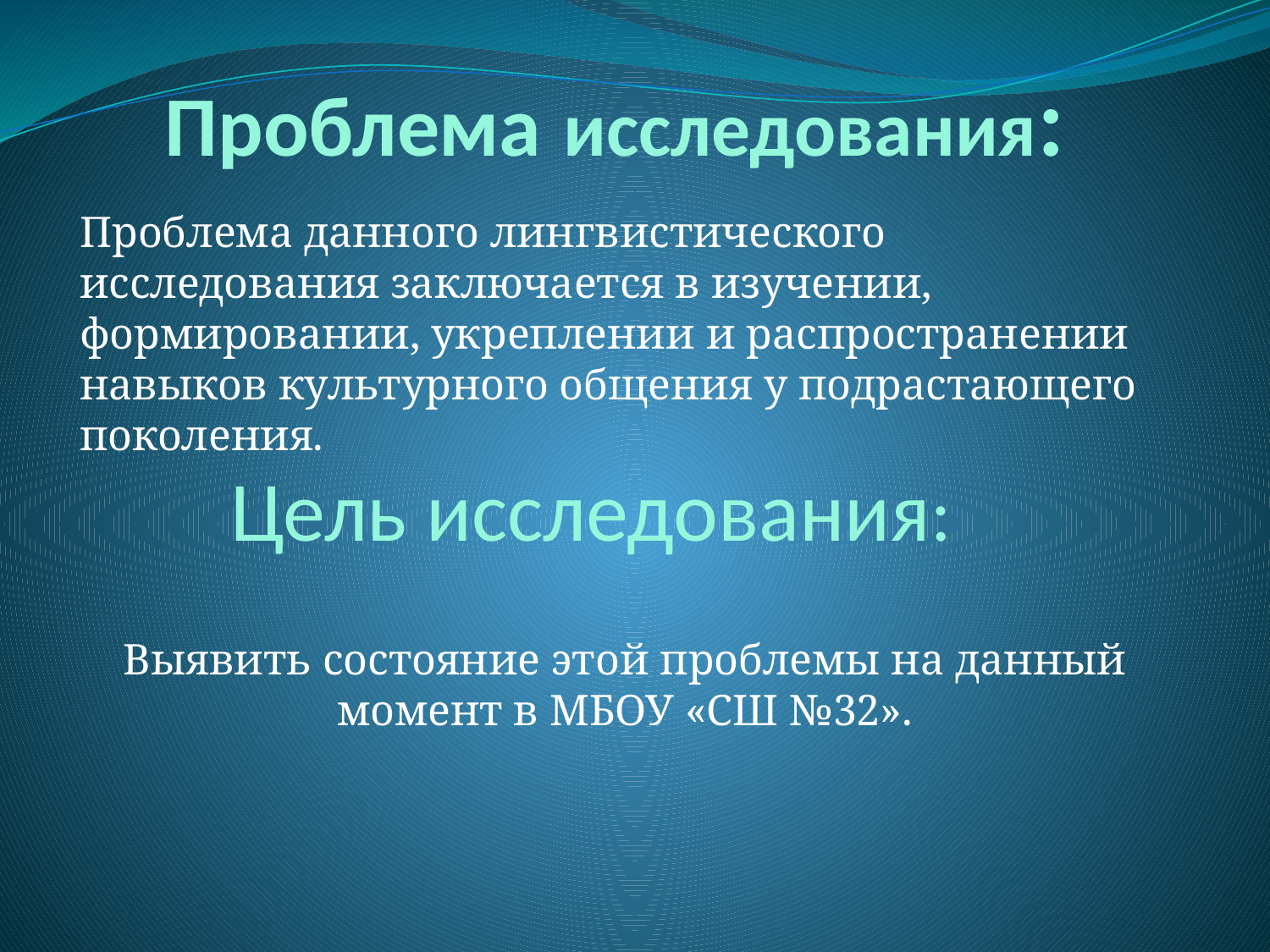

# Проблема исследования:
Проблема данного лингвистического исследования заключается в изучении, формировании, укреплении и распространении навыков культурного общения у подрастающего поколения.

Цель исследования:
Выявить состояние этой проблемы на данный момент в МБОУ «СШ №32».